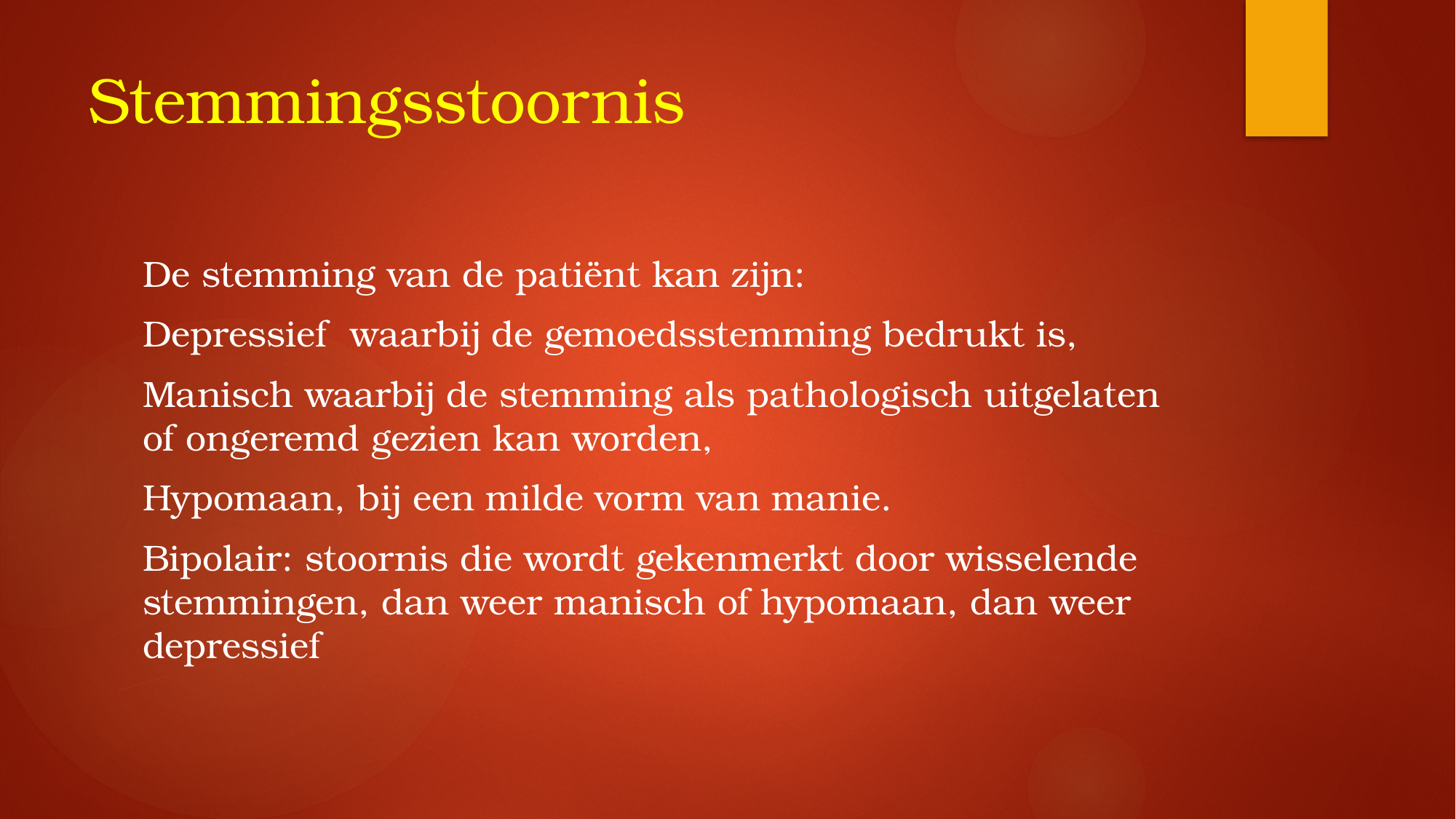

# Stemmingsstoornis
De stemming van de patiënt kan zijn:
Depressief  waarbij de gemoedsstemming bedrukt is,
Manisch waarbij de stemming als pathologisch uitgelaten of ongeremd gezien kan worden,
Hypomaan, bij een milde vorm van manie.
Bipolair: stoornis die wordt gekenmerkt door wisselende stemmingen, dan weer manisch of hypomaan, dan weer depressief